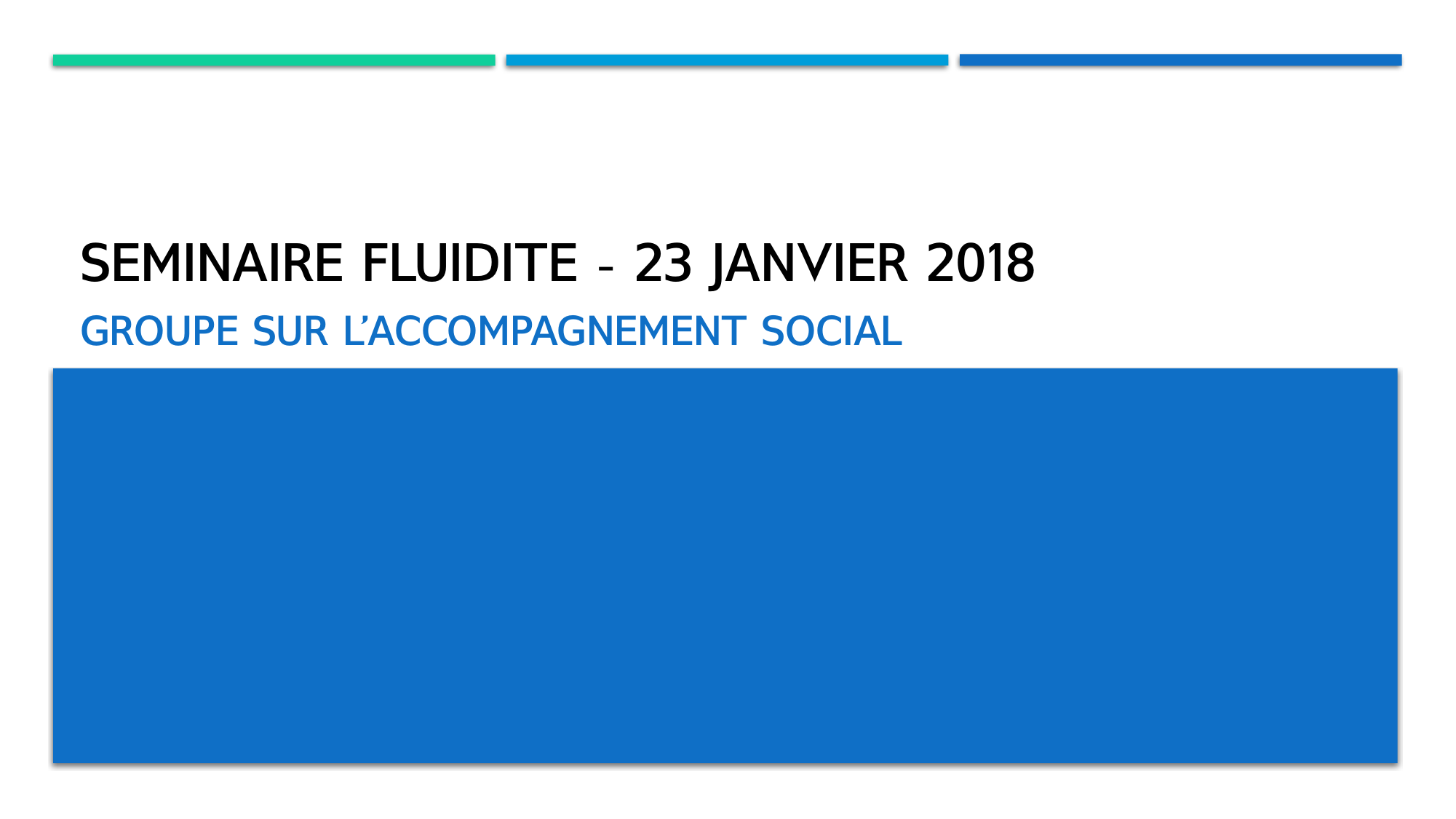

# SEMINAIRE FLUIDITE - 23 janvier 2018
Groupe sur l’accompagnement social